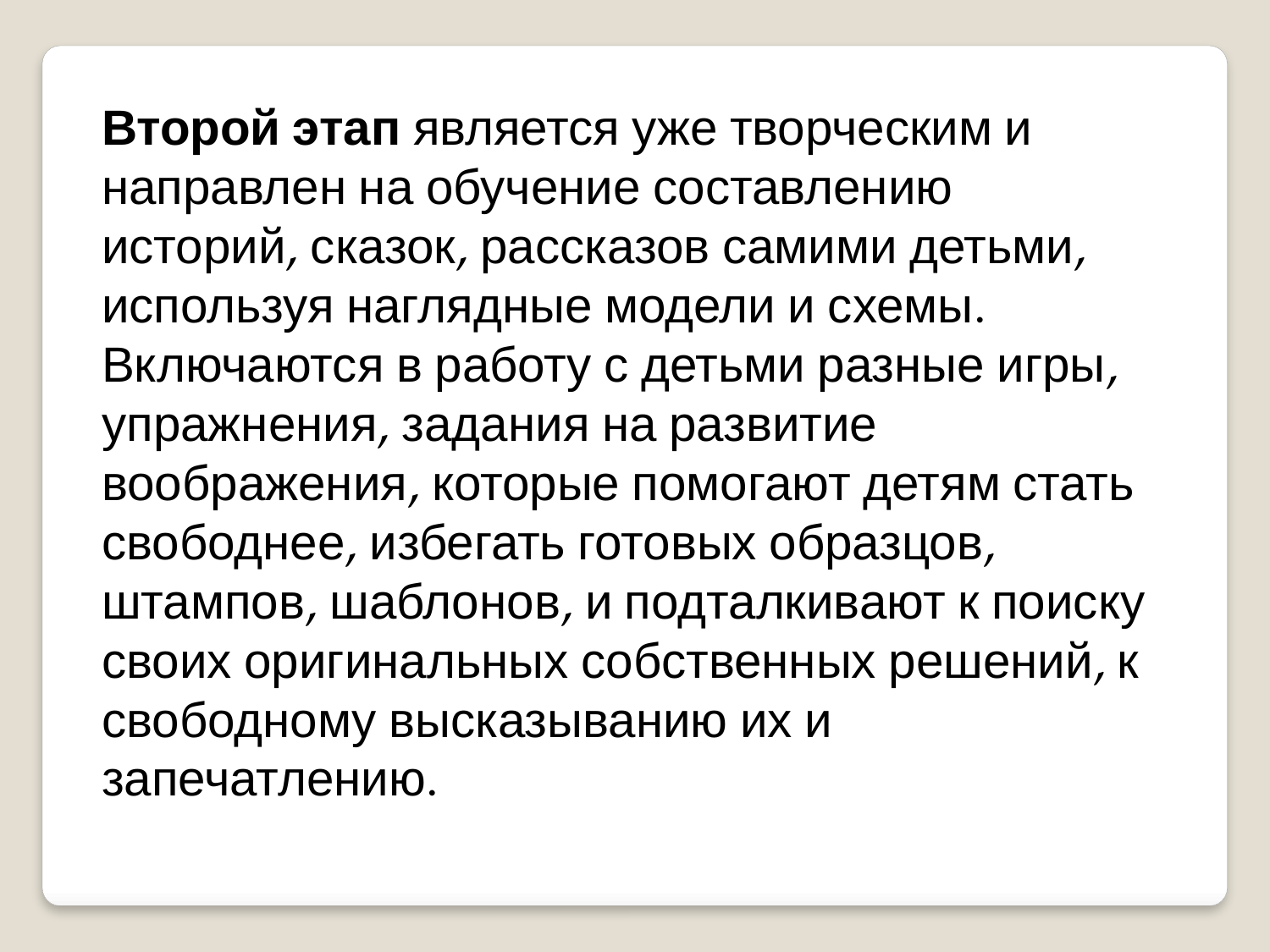

Второй этап является уже творческим и направлен на обучение составлению историй, сказок, рассказов самими детьми, используя наглядные модели и схемы. Включаются в работу с детьми разные игры, упражнения, задания на развитие воображения, которые помогают детям стать свободнее, избегать готовых образцов, штампов, шаблонов, и подталкивают к поиску своих оригинальных собственных решений, к свободному высказыванию их и запечатлению.